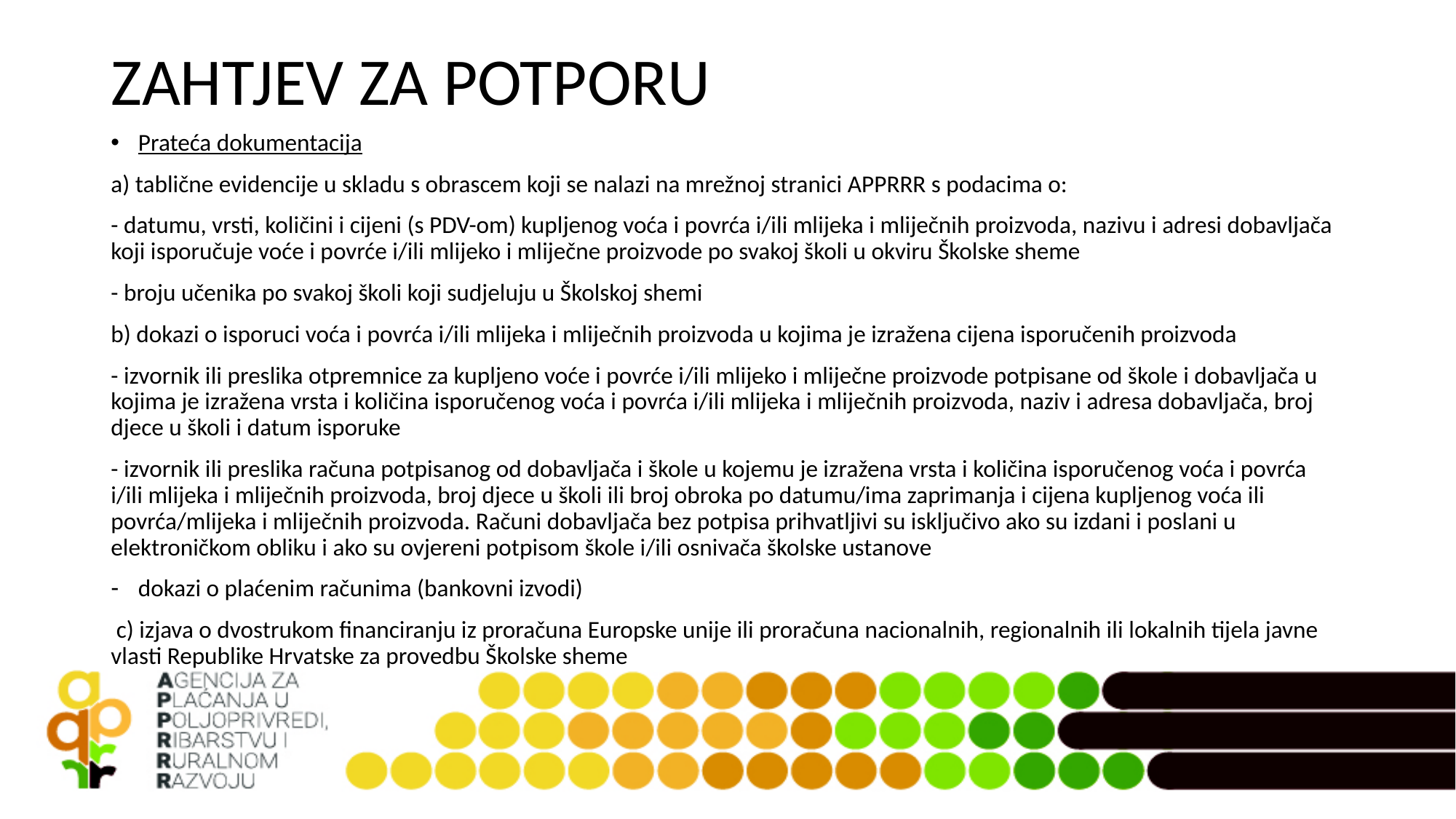

# ZAHTJEV ZA POTPORU
Prateća dokumentacija
a) tablične evidencije u skladu s obrascem koji se nalazi na mrežnoj stranici APPRRR s podacima o:
- datumu, vrsti, količini i cijeni (s PDV-om) kupljenog voća i povrća i/ili mlijeka i mliječnih proizvoda, nazivu i adresi dobavljača koji isporučuje voće i povrće i/ili mlijeko i mliječne proizvode po svakoj školi u okviru Školske sheme
- broju učenika po svakoj školi koji sudjeluju u Školskoj shemi
b) dokazi o isporuci voća i povrća i/ili mlijeka i mliječnih proizvoda u kojima je izražena cijena isporučenih proizvoda
- izvornik ili preslika otpremnice za kupljeno voće i povrće i/ili mlijeko i mliječne proizvode potpisane od škole i dobavljača u kojima je izražena vrsta i količina isporučenog voća i povrća i/ili mlijeka i mliječnih proizvoda, naziv i adresa dobavljača, broj djece u školi i datum isporuke
- izvornik ili preslika računa potpisanog od dobavljača i škole u kojemu je izražena vrsta i količina isporučenog voća i povrća i/ili mlijeka i mliječnih proizvoda, broj djece u školi ili broj obroka po datumu/ima zaprimanja i cijena kupljenog voća ili povrća/mlijeka i mliječnih proizvoda. Računi dobavljača bez potpisa prihvatljivi su isključivo ako su izdani i poslani u elektroničkom obliku i ako su ovjereni potpisom škole i/ili osnivača školske ustanove
dokazi o plaćenim računima (bankovni izvodi)
 c) izjava o dvostrukom financiranju iz proračuna Europske unije ili proračuna nacionalnih, regionalnih ili lokalnih tijela javne vlasti Republike Hrvatske za provedbu Školske sheme